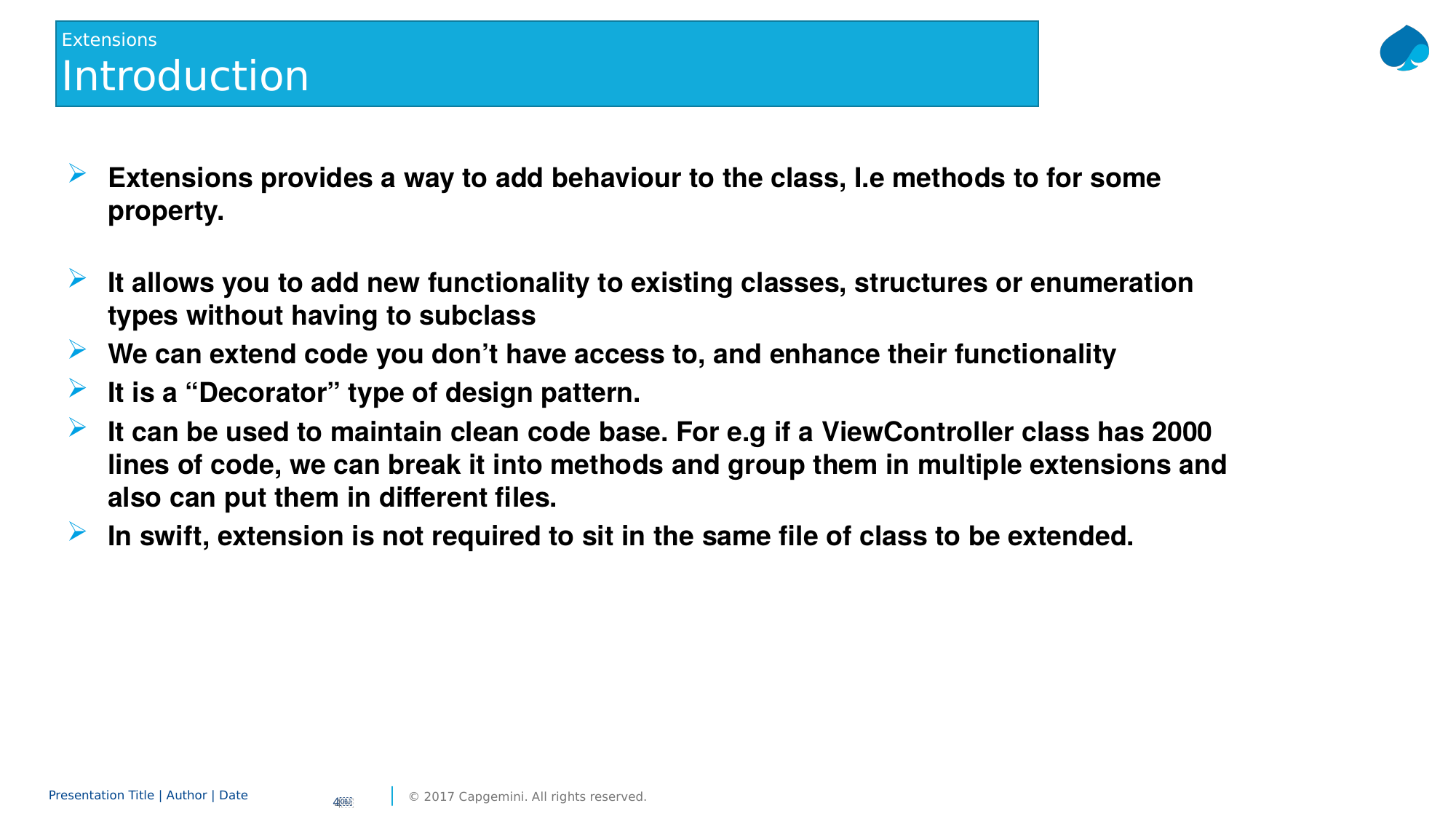

# Extensions Introduction
Extensions provides a way to add behaviour to the class, I.e methods to for some property.
It allows you to add new functionality to existing classes, structures or enumeration types without having to subclass
We can extend code you don’t have access to, and enhance their functionality
It is a “Decorator” type of design pattern.
It can be used to maintain clean code base. For e.g if a ViewController class has 2000 lines of code, we can break it into methods and group them in multiple extensions and also can put them in different files.
In swift, extension is not required to sit in the same file of class to be extended.
4
4￼